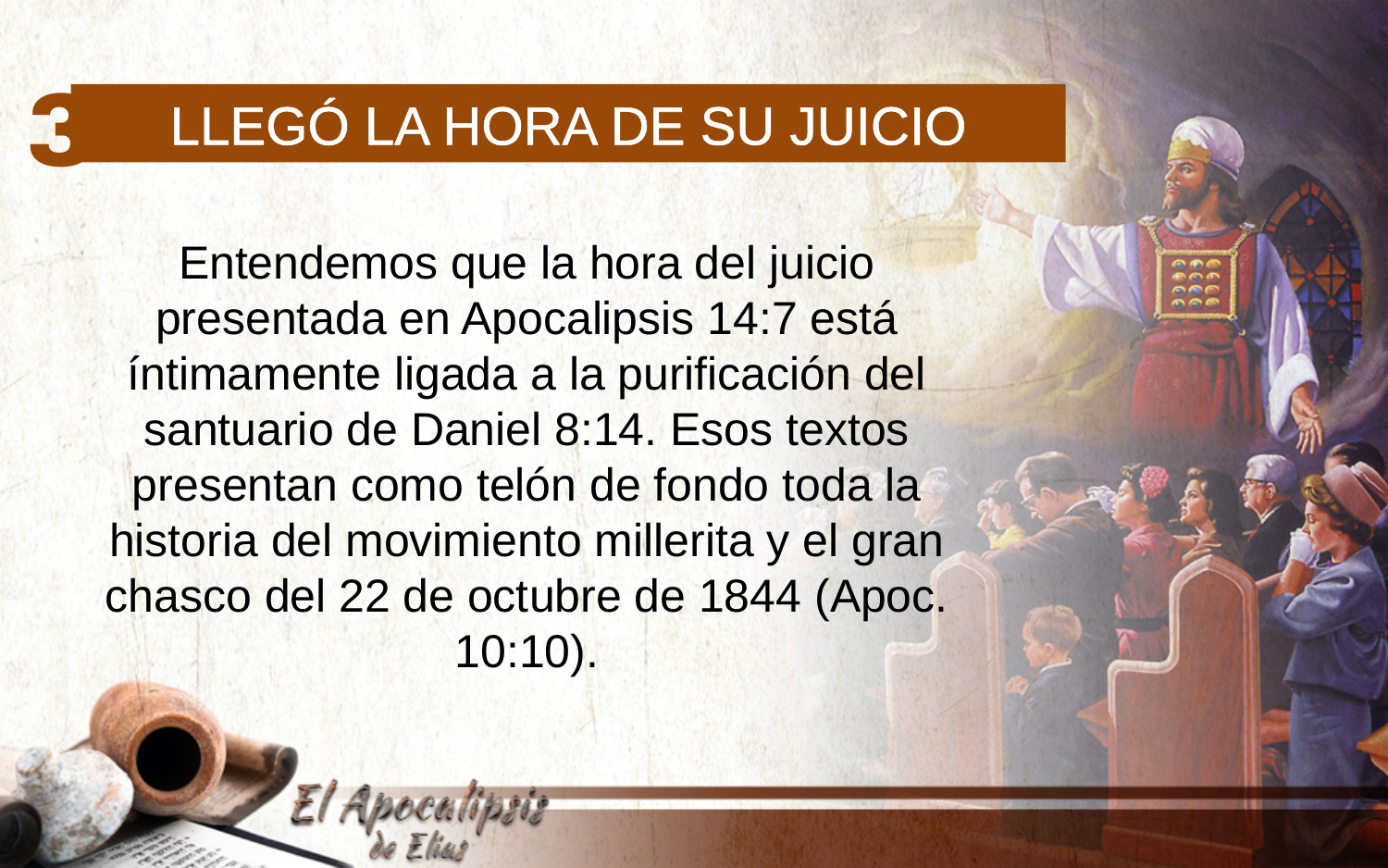

3
Llegó la hora de su juicio
Entendemos que la hora del juicio presentada en Apocalipsis 14:7 está íntimamente ligada a la purificación del santuario de Daniel 8:14. Esos textos presentan como telón de fondo toda la historia del movimiento millerita y el gran chasco del 22 de octubre de 1844 (Apoc. 10:10).